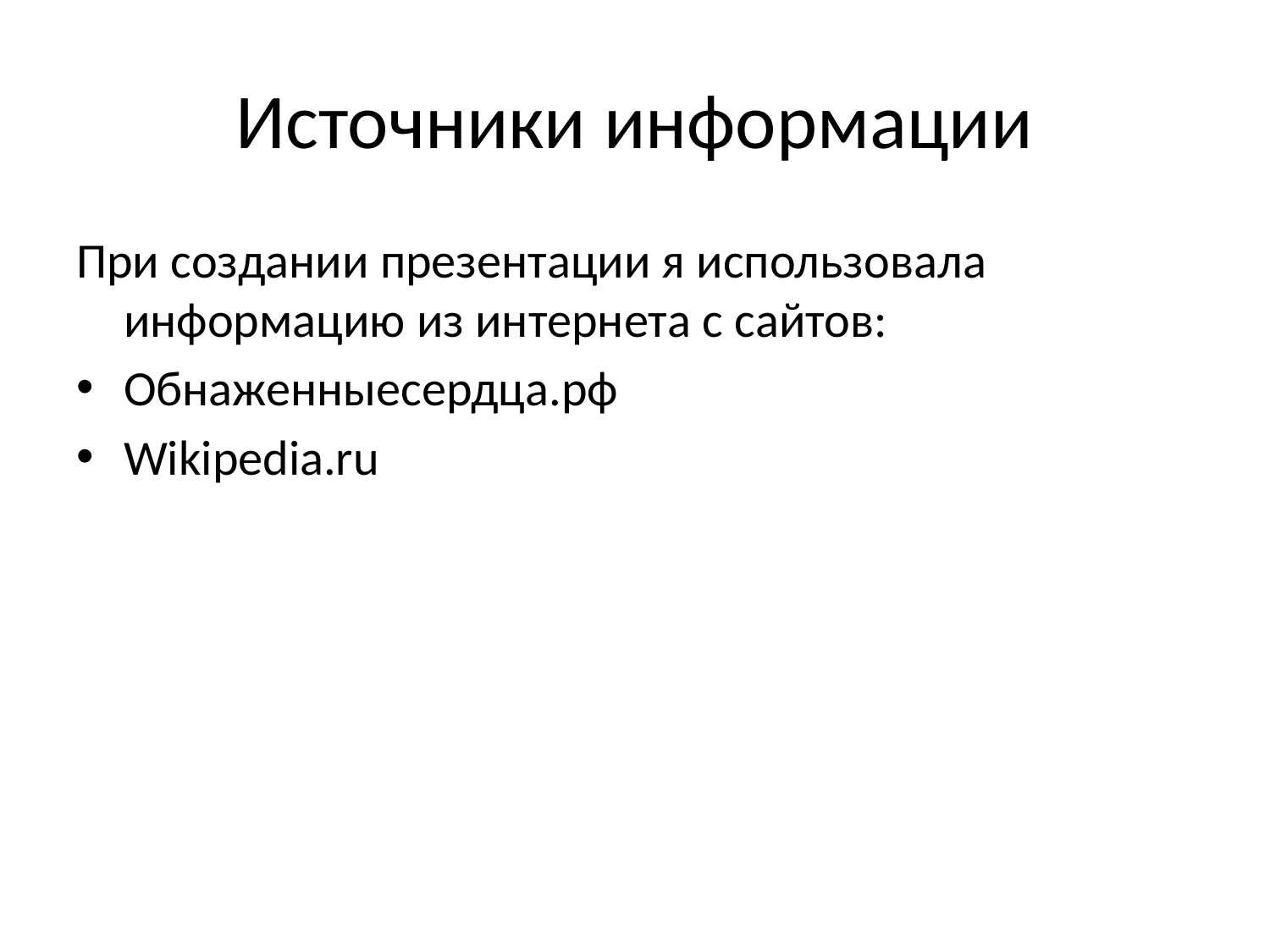

# Источники информации
При создании презентации я использовала информацию из интернета с сайтов:
Обнаженныесердца.рф
Wikipedia.ru